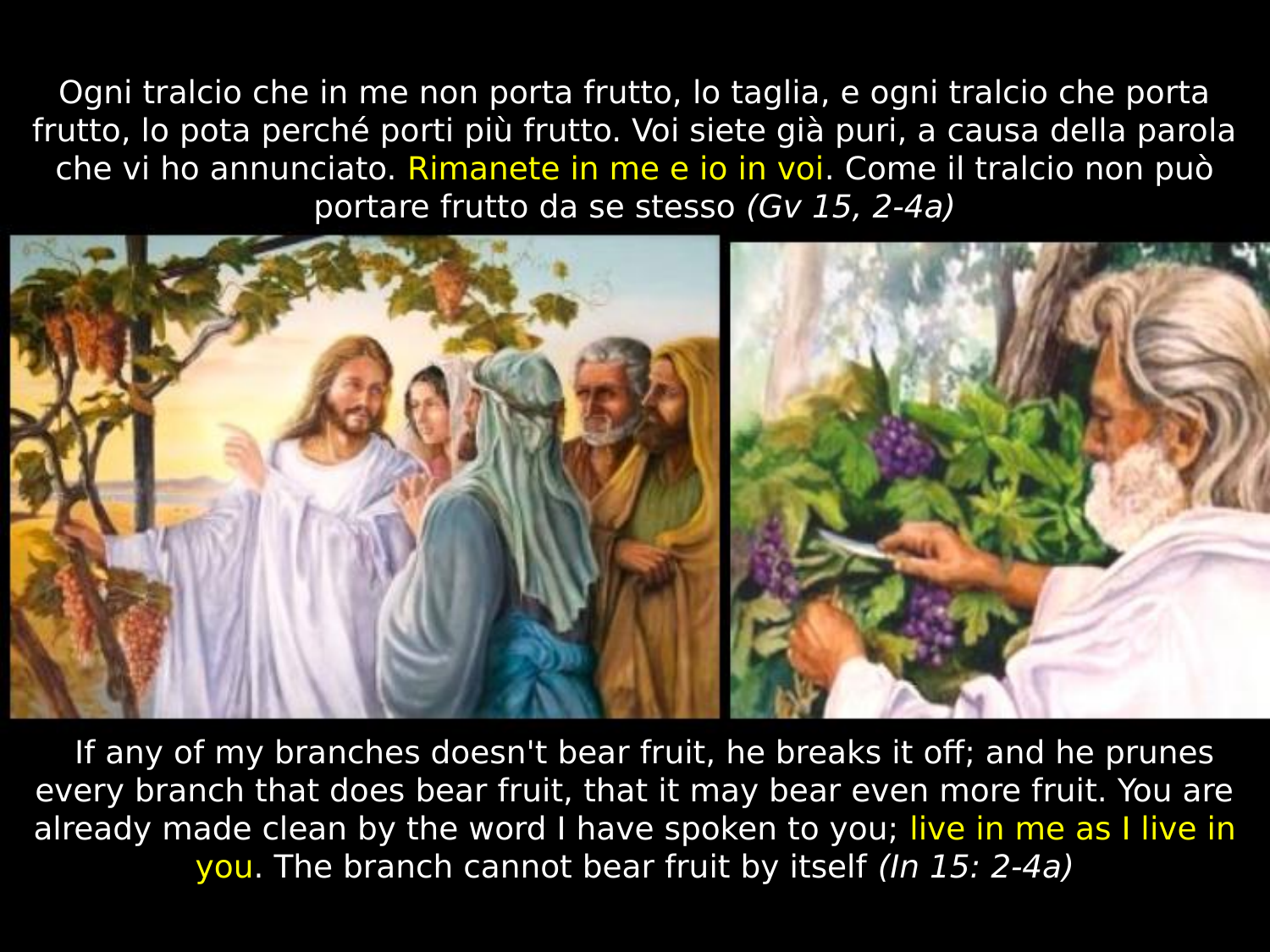

Ogni tralcio che in me non porta frutto, lo taglia, e ogni tralcio che porta frutto, lo pota perché porti più frutto. Voi siete già puri, a causa della parola che vi ho annunciato. Rimanete in me e io in voi. Come il tralcio non può portare frutto da se stesso (Gv 15, 2-4a)
  If any of my branches doesn't bear fruit, he breaks it off; and he prunes every branch that does bear fruit, that it may bear even more fruit. You are already made clean by the word I have spoken to you; live in me as I live in you. The branch cannot bear fruit by itself (In 15: 2-4a)